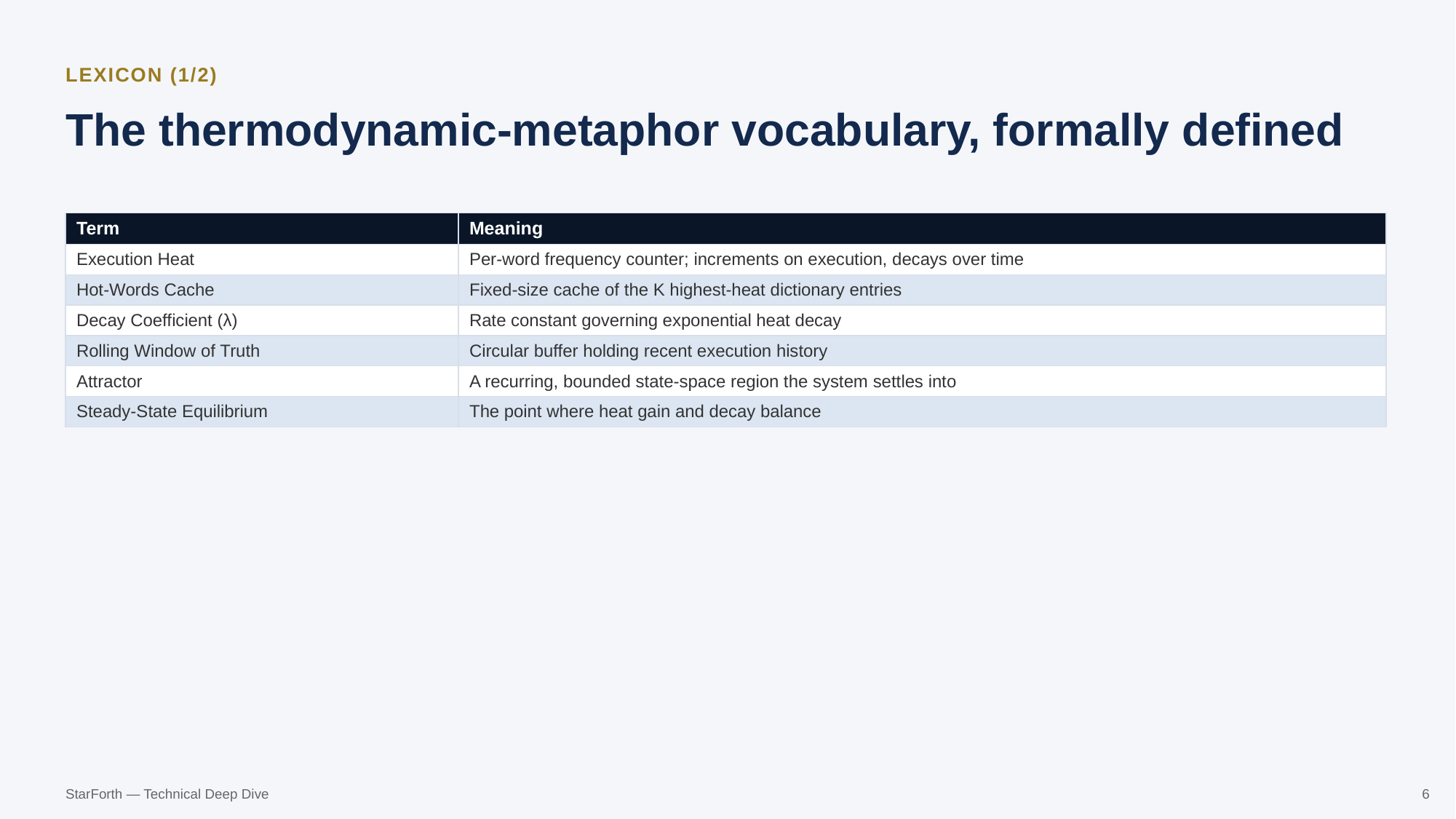

LEXICON (1/2)
The thermodynamic-metaphor vocabulary, formally defined
| Term | Meaning |
| --- | --- |
| Execution Heat | Per-word frequency counter; increments on execution, decays over time |
| Hot-Words Cache | Fixed-size cache of the K highest-heat dictionary entries |
| Decay Coefficient (λ) | Rate constant governing exponential heat decay |
| Rolling Window of Truth | Circular buffer holding recent execution history |
| Attractor | A recurring, bounded state-space region the system settles into |
| Steady-State Equilibrium | The point where heat gain and decay balance |
StarForth — Technical Deep Dive
6